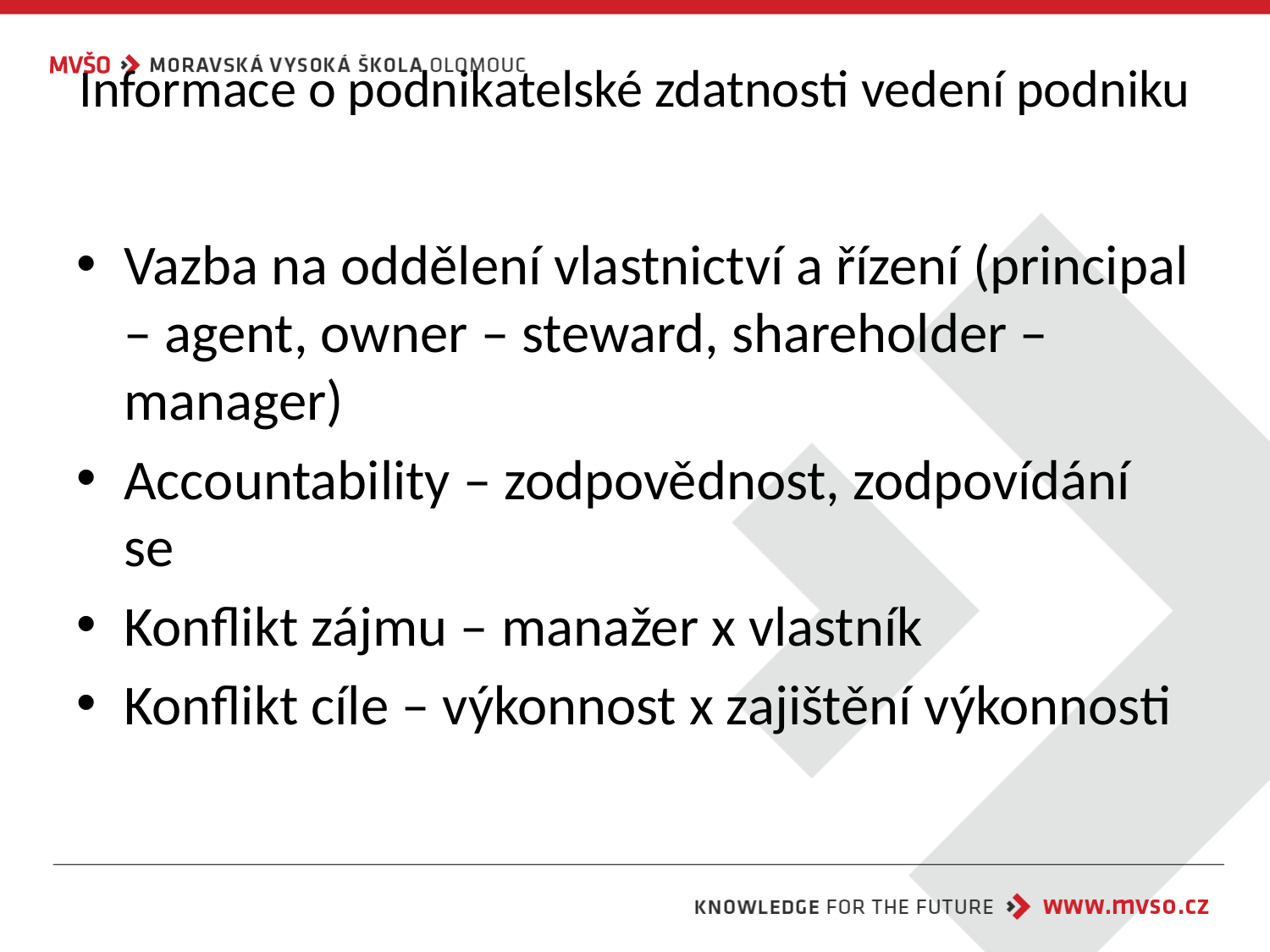

# Informace o podnikatelské zdatnosti vedení podniku
Vazba na oddělení vlastnictví a řízení (principal – agent, owner – steward, shareholder – manager)
Accountability – zodpovědnost, zodpovídání se
Konflikt zájmu – manažer x vlastník
Konflikt cíle – výkonnost x zajištění výkonnosti